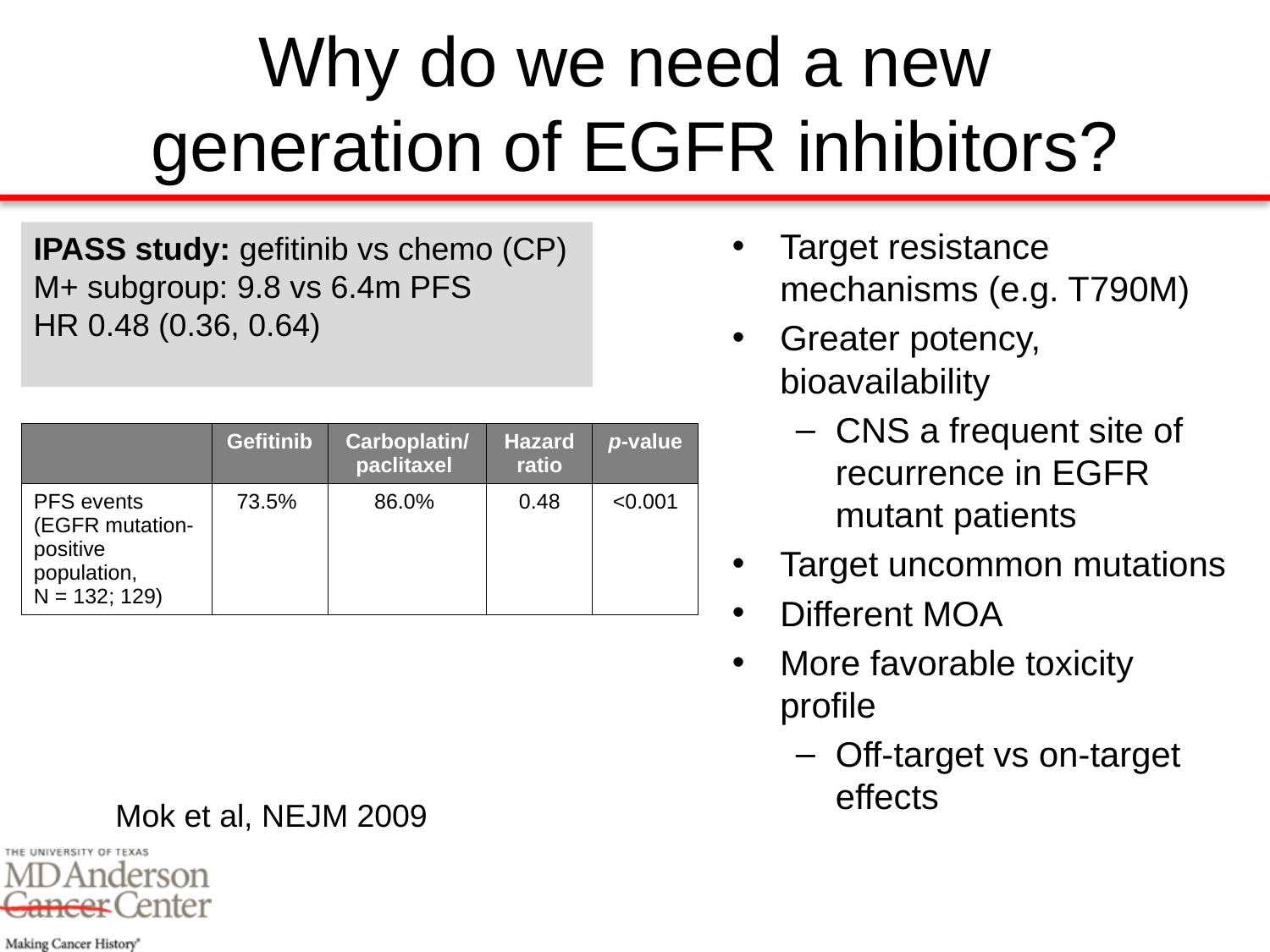

# Why do we need a new generation of EGFR inhibitors?
Target resistance mechanisms (e.g. T790M)
Greater potency, bioavailability
CNS a frequent site of recurrence in EGFR mutant patients
Target uncommon mutations
Different MOA
More favorable toxicity profile
Off-target vs on-target effects
IPASS study: gefitinib vs chemo (CP)
M+ subgroup: 9.8 vs 6.4m PFS
HR 0.48 (0.36, 0.64)

|  | Gefitinib | Carboplatin/ paclitaxel | Hazard ratio | p-value |
| --- | --- | --- | --- | --- |
| PFS events (EGFR mutation-positive population, N = 132; 129) | 73.5% | 86.0% | 0.48 | <0.001 |
Mok et al, NEJM 2009